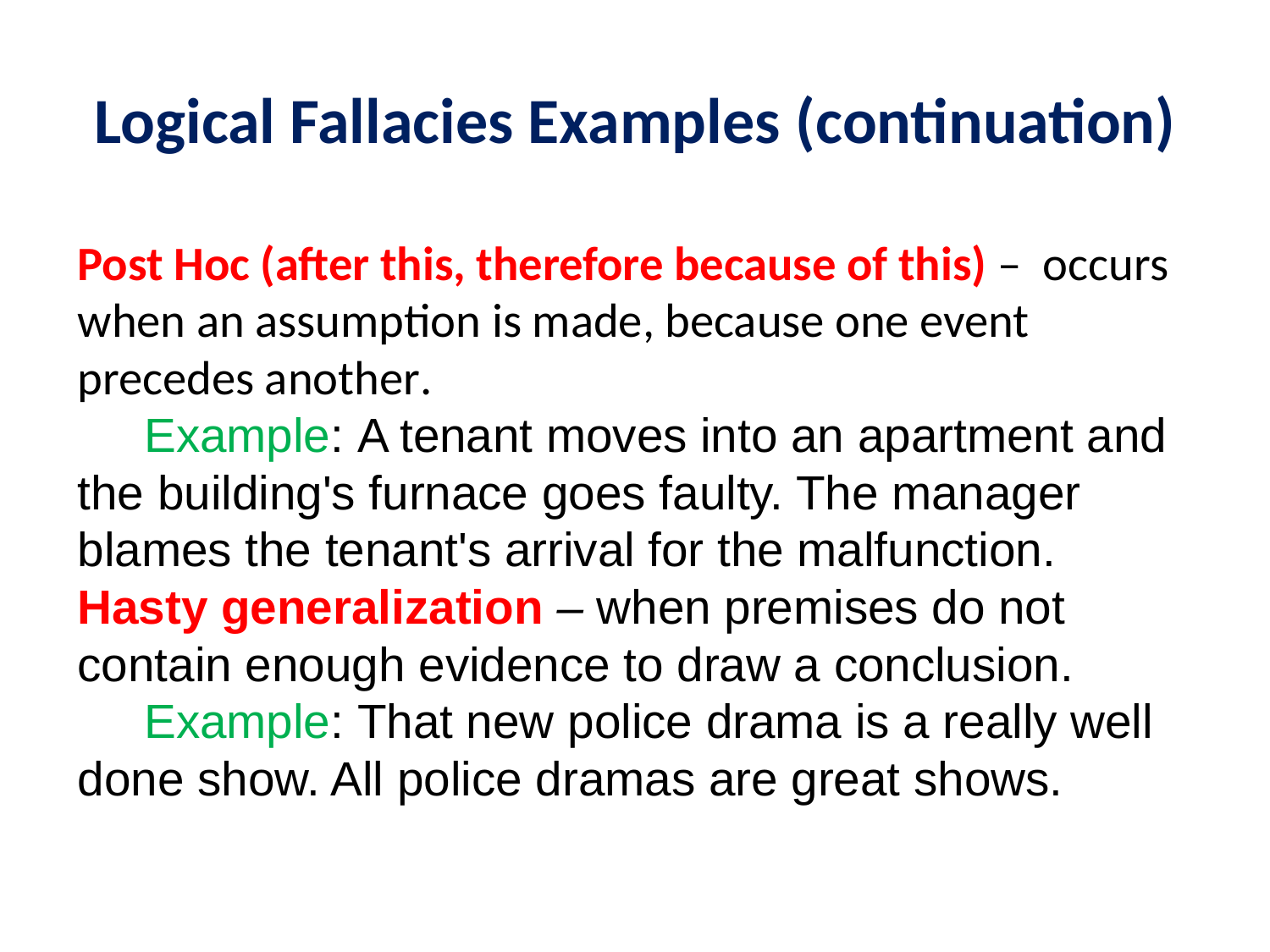

# Logical Fallacies Examples (continuation)
Post Hoc (after this, therefore because of this) –  occurs when an assumption is made, because one event precedes another.
     Example: A tenant moves into an apartment and the building's furnace goes faulty. The manager blames the tenant's arrival for the malfunction.
Hasty generalization – when premises do not contain enough evidence to draw a conclusion.
     Example: That new police drama is a really well done show. All police dramas are great shows.